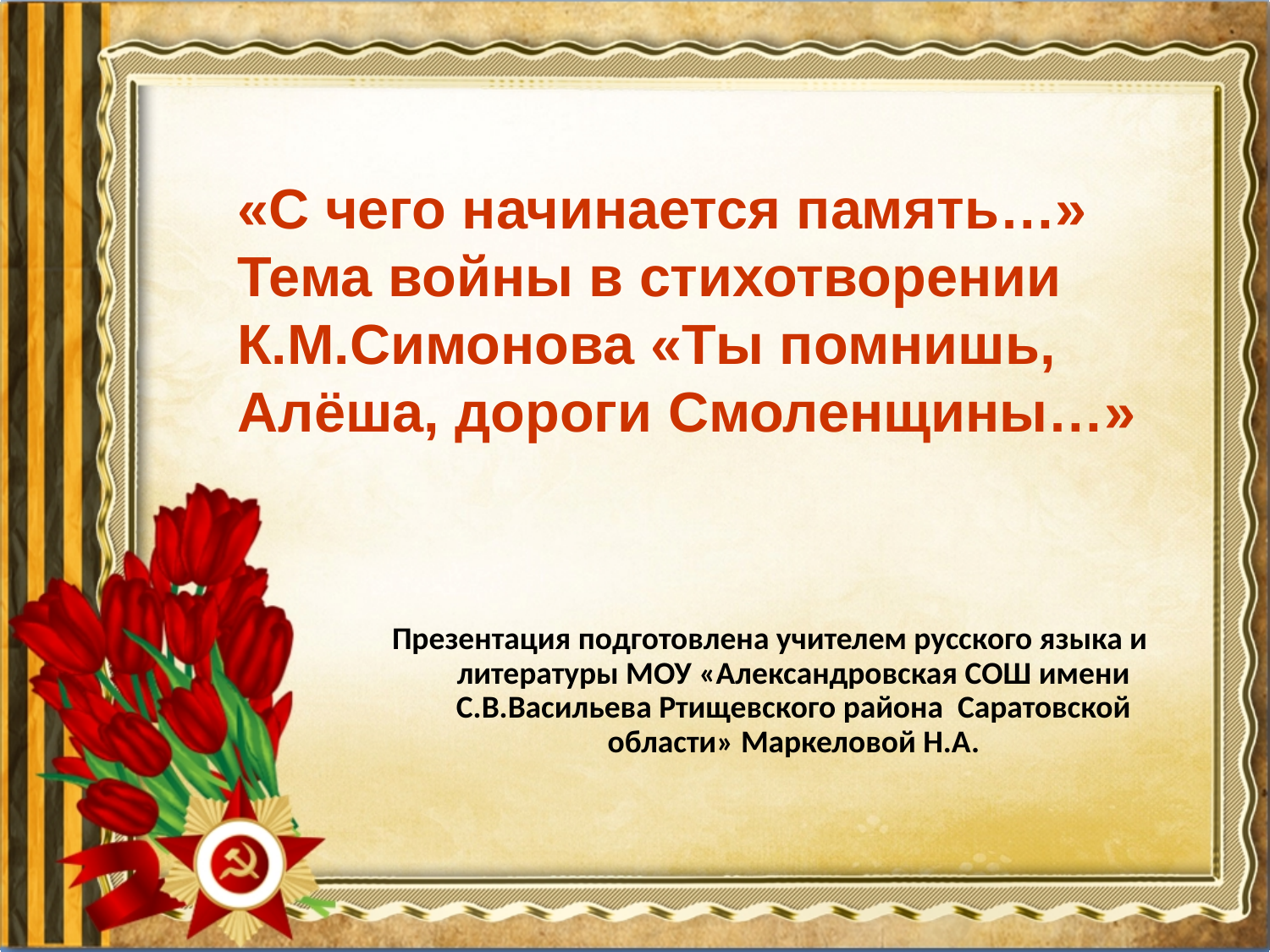

«С чего начинается память…»
Тема войны в стихотворении К.М.Симонова «Ты помнишь, Алёша, дороги Смоленщины…»
Презентация подготовлена учителем русского языка и литературы МОУ «Александровская СОШ имени С.В.Васильева Ртищевского района  Саратовской области» Маркеловой Н.А.